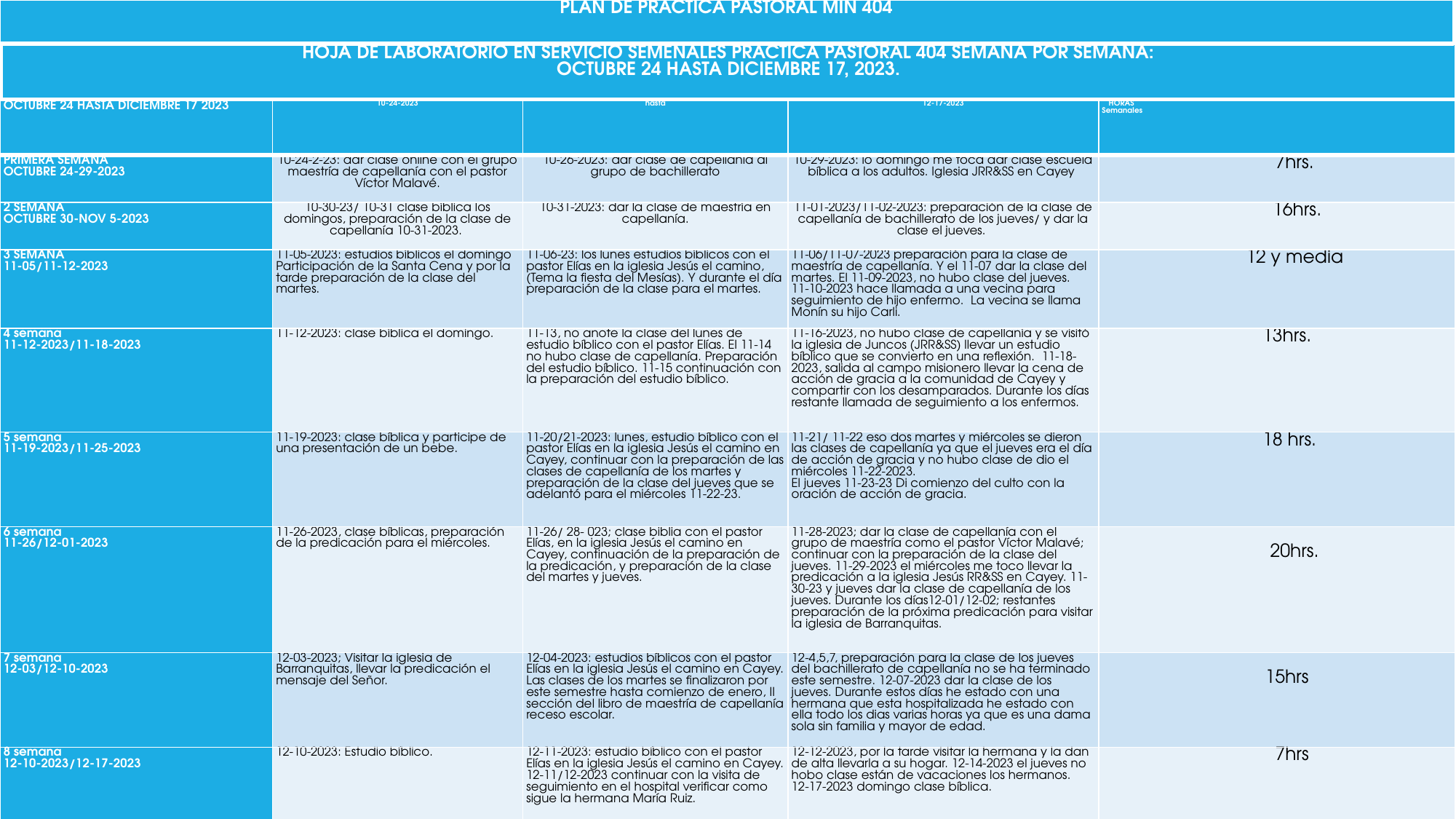

| PLAN DE PRACTICA PASTORAL MIN 404 |
| --- |
| HOJA DE LABORATORIO EN SERVICIO SEMENALES PRACTICA PASTORAL 404 SEMANA POR SEMANA: OCTUBRE 24 HASTA DICIEMBRE 17, 2023. |
| --- |
| OCTUBRE 24 HASTA DICIEMBRE 17 2023 | 10-24-2023 | hasta | 12-17-2023 | HORAS Semanales |
| --- | --- | --- | --- | --- |
| PRIMERA SEMANA OCTUBRE 24-29-2023 | 10-24-2-23: dar clase online con el grupo maestría de capellanía con el pastor Víctor Malavé. | 10-26-2023: dar clase de capellanía al grupo de bachillerato | 10-29-2023: lo domingo me toca dar clase escuela bíblica a los adultos. Iglesia JRR&SS en Cayey | 7hrs. |
| 2 SEMANA OCTUBRE 30-NOV 5-2023 | 10-30-23/ 10-31 clase bíblica los domingos, preparación de la clase de capellanía 10-31-2023. | 10-31-2023: dar la clase de maestría en capellanía. | 11-01-2023/11-02-2023: preparación de la clase de capellanía de bachillerato de los jueves/ y dar la clase el jueves. | 16hrs. |
| 3 SEMANA 11-05/11-12-2023 | 11-05-2023: estudios bíblicos el domingo Participación de la Santa Cena y por la tarde preparación de la clase del martes. | 11-06-23: los lunes estudios bíblicos con el pastor Elías en la iglesia Jesús el camino, (Tema la fiesta del Mesías). Y durante el día preparación de la clase para el martes. | 11-06/11-07-2023 preparación para la clase de maestría de capellanía. Y el 11-07 dar la clase del martes. El 11-09-2023, no hubo clase del jueves. 11-10-2023 hace llamada a una vecina para seguimiento de hijo enfermo. La vecina se llama Monín su hijo Carli. | 12 y media |
| 4 semana 11-12-2023/11-18-2023 | 11-12-2023: clase bíblica el domingo. | 11-13, no anote la clase del lunes de estudio bíblico con el pastor Elías. El 11-14 no hubo clase de capellanía. Preparación del estudio bíblico. 11-15 continuación con la preparación del estudio bíblico. | 11-16-2023, no hubo clase de capellanía y se visitó la iglesia de Juncos (JRR&SS) llevar un estudio bíblico que se convierto en una reflexión. 11-18-2023, salida al campo misionero llevar la cena de acción de gracia a la comunidad de Cayey y compartir con los desamparados. Durante los días restante llamada de seguimiento a los enfermos. | 13hrs. |
| 5 semana 11-19-2023/11-25-2023 | 11-19-2023: clase bíblica y participe de una presentación de un bebe. | 11-20/21-2023: lunes, estudio bíblico con el pastor Elías en la iglesia Jesús el camino en Cayey, continuar con la preparación de las clases de capellanía de los martes y preparación de la clase del jueves que se adelantó para el miércoles 11-22-23. | 11-21/ 11-22 eso dos martes y miércoles se dieron las clases de capellanía ya que el jueves era el día de acción de gracia y no hubo clase de dio el miércoles 11-22-2023. El jueves 11-23-23 Di comienzo del culto con la oración de acción de gracia. | 18 hrs. |
| 6 semana 11-26/12-01-2023 | 11-26-2023, clase bíblicas, preparación de la predicación para el miércoles. | 11-26/ 28- 023; clase biblia con el pastor Elías, en la iglesia Jesús el camino en Cayey, continuación de la preparación de la predicación, y preparación de la clase del martes y jueves. | 11-28-2023; dar la clase de capellanía con el grupo de maestría como el pastor Víctor Malavé; continuar con la preparación de la clase del jueves. 11-29-2023 el miércoles me toco llevar la predicación a la iglesia Jesús RR&SS en Cayey. 11-30-23 y jueves dar la clase de capellanía de los jueves. Durante los días12-01/12-02; restantes preparación de la próxima predicación para visitar la iglesia de Barranquitas. | 20hrs. |
| 7 semana 12-03/12-10-2023 | 12-03-2023; Visitar la iglesia de Barranquitas, llevar la predicación el mensaje del Señor. | 12-04-2023: estudios bíblicos con el pastor Elías en la iglesia Jesús el camino en Cayey. Las clases de los martes se finalizaron por este semestre hasta comienzo de enero, II sección del libro de maestría de capellanía receso escolar. | 12-4,5,7, preparación para la clase de los jueves del bachillerato de capellanía no se ha terminado este semestre. 12-07-2023 dar la clase de los jueves. Durante estos días he estado con una hermana que esta hospitalizada he estado con ella todo los dias varias horas ya que es una dama sola sin familia y mayor de edad. | 15hrs |
| 8 semana 12-10-2023/12-17-2023 | 12-10-2023: Estudio bíblico. | 12-11-2023: estudio bíblico con el pastor Elías en la iglesia Jesús el camino en Cayey. 12-11/12-2023 continuar con la visita de seguimiento en el hospital verificar como sigue la hermana María Ruiz. | 12-12-2023, por la tarde visitar la hermana y la dan de alta llevarla a su hogar. 12-14-2023 el jueves no hobo clase están de vacaciones los hermanos. 12-17-2023 domingo clase bíblica. | 7hrs |
|  |  |  |  | TOTAL, 108 hrs. |